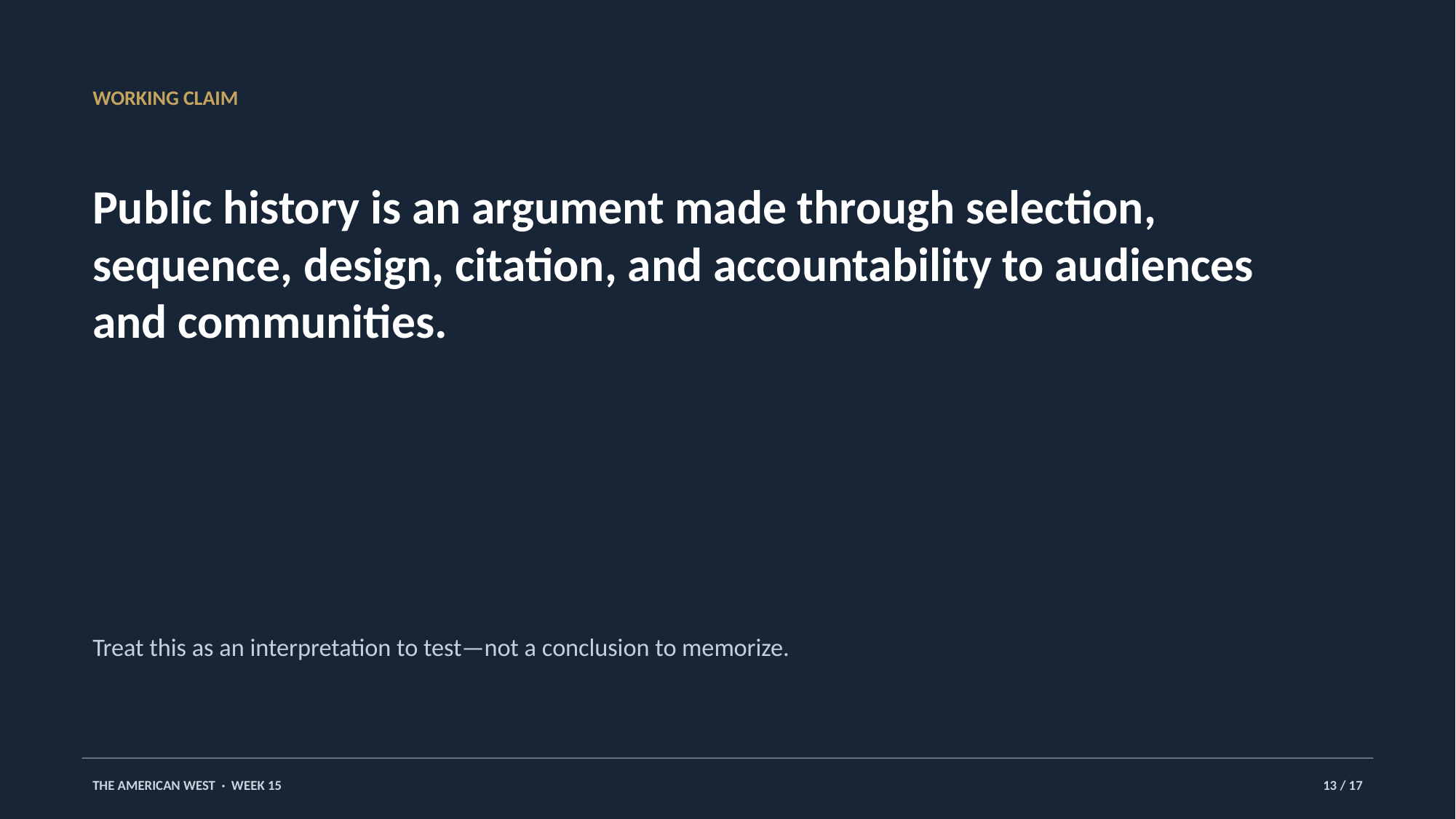

WORKING CLAIM
Public history is an argument made through selection, sequence, design, citation, and accountability to audiences and communities.
Treat this as an interpretation to test—not a conclusion to memorize.

THE AMERICAN WEST  ·  WEEK 15
13 / 17